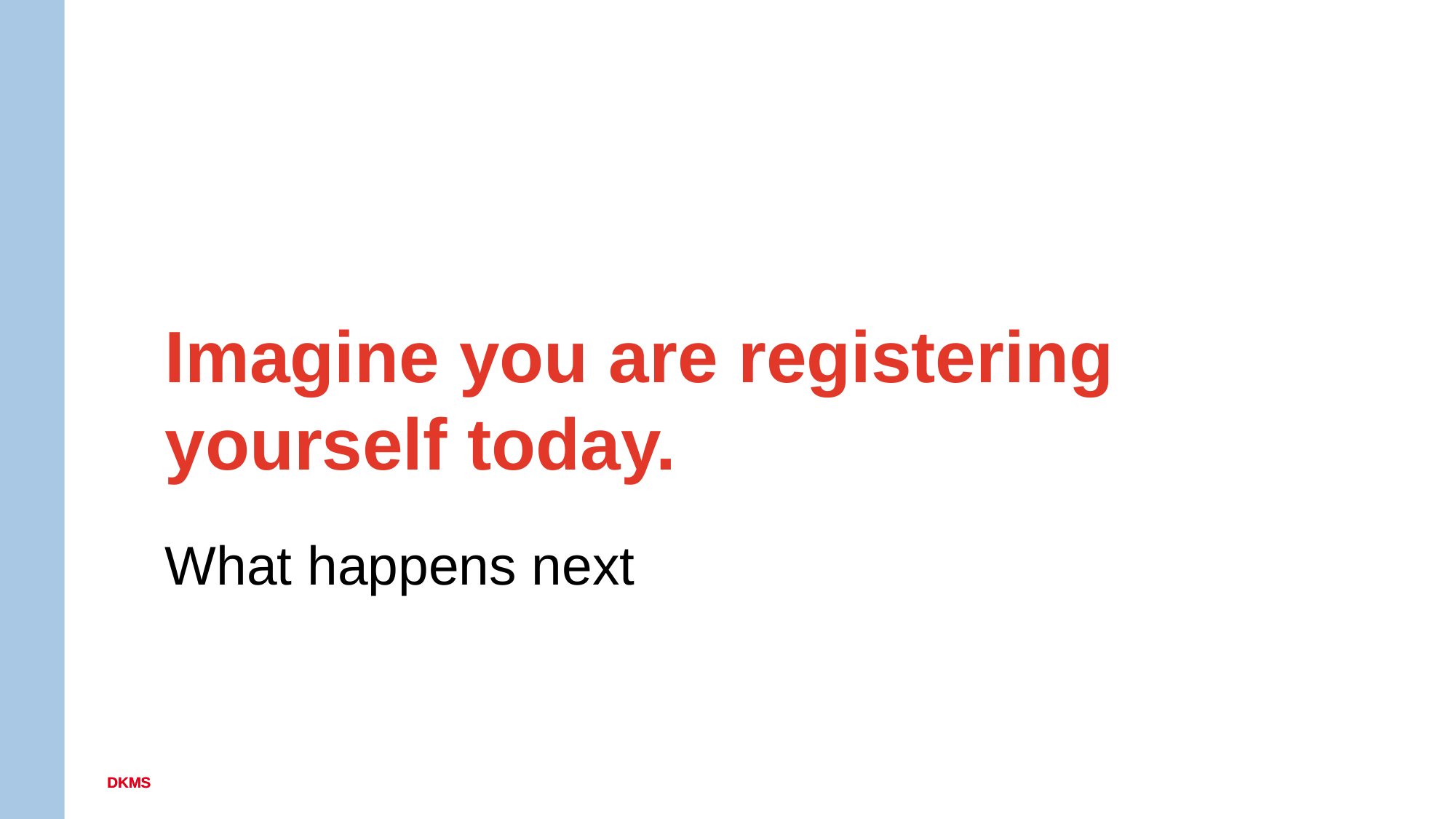

Imagine you are registering yourself today.
What happens next
DKMS